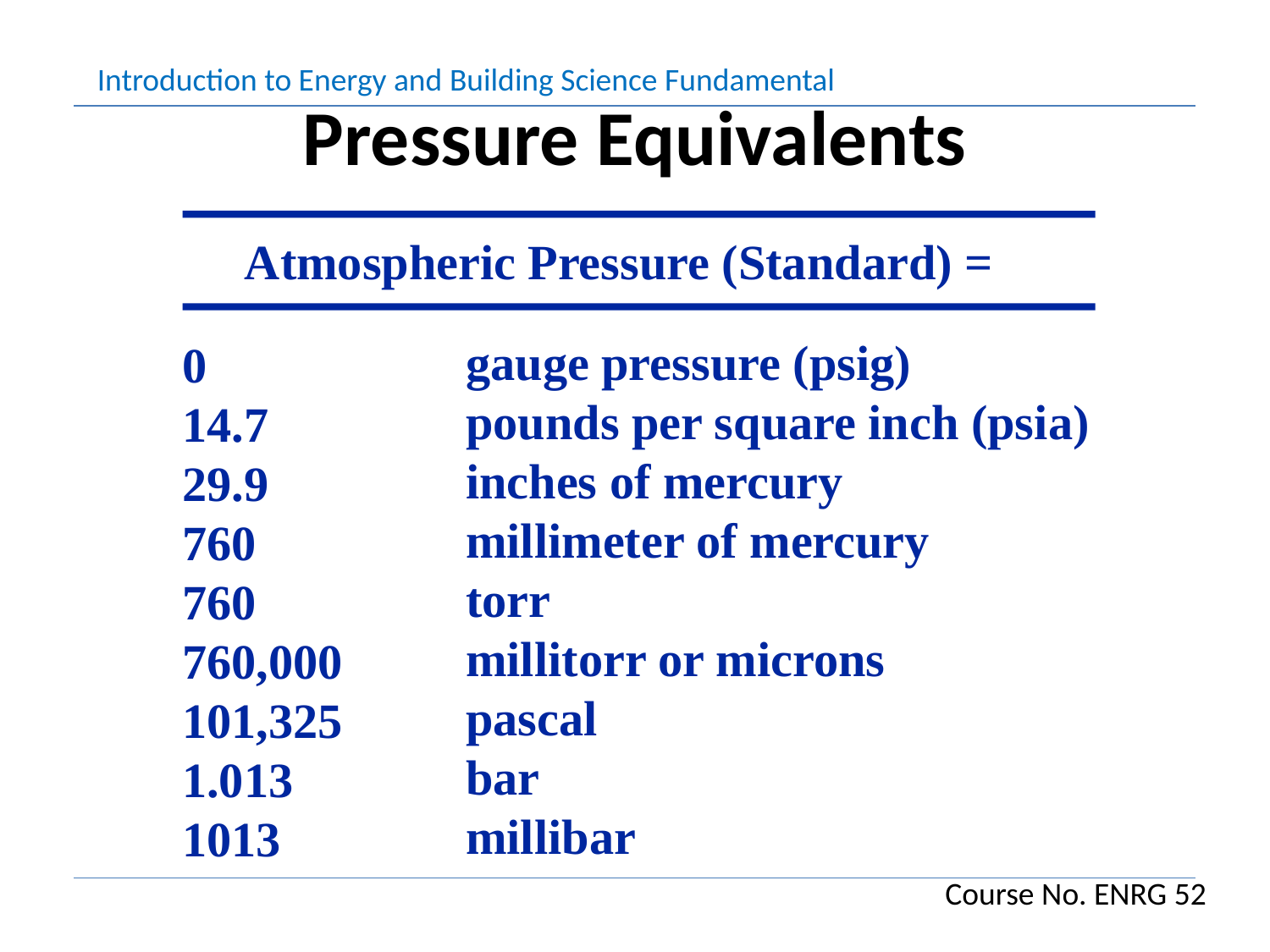

# Pressure Equivalents

Atmospheric Pressure (Standard) =

gauge pressure (psig)
pounds per square inch (psia)
inches of mercury
millimeter of mercury
torr
millitorr or microns
pascal
bar
millibar
0
14.7
29.9
760
760
760,000
101,325
1.013
1013